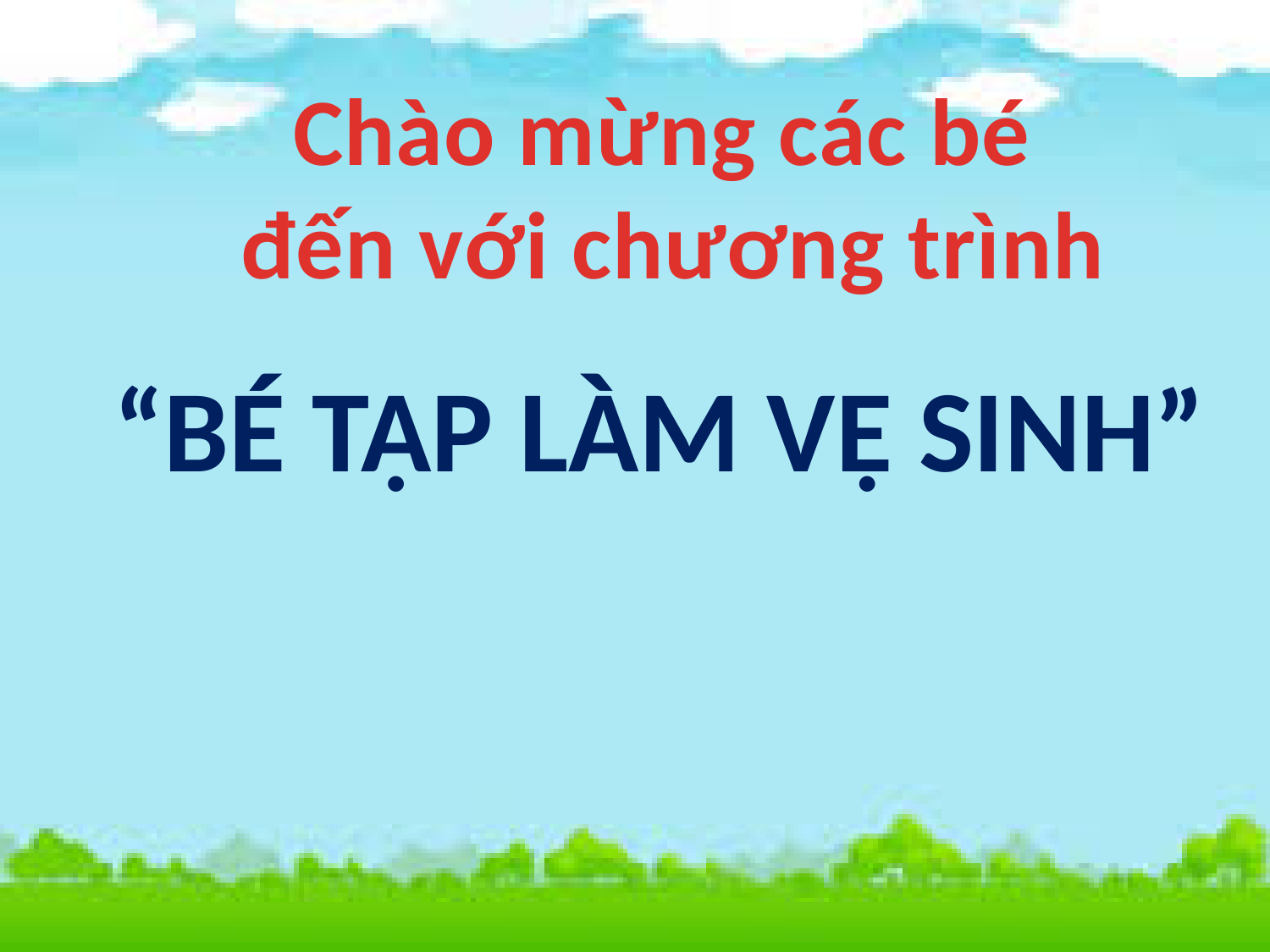

Chào mừng các bé
 đến với chương trình
“BÉ TẬP LÀM VỆ SINH”